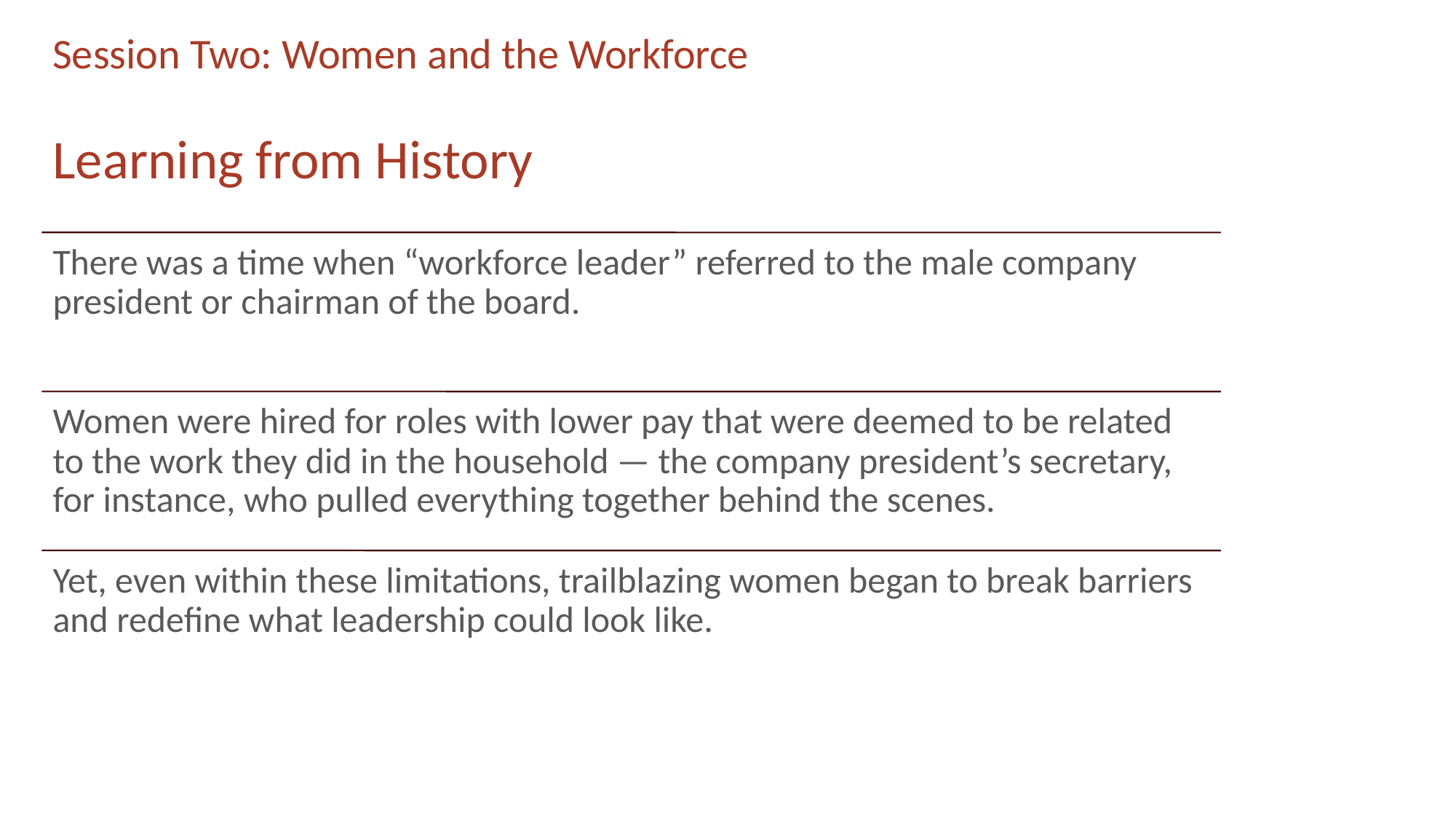

# Session Two: Women and the Workforce
Learning from History
There was a time when “workforce leader” referred to the male company president or chairman of the board.
Women were hired for roles with lower pay that were deemed to be related to the work they did in the household — the company president’s secretary, for instance, who pulled everything together behind the scenes.
Yet, even within these limitations, trailblazing women began to break barriers and redefine what leadership could look like.